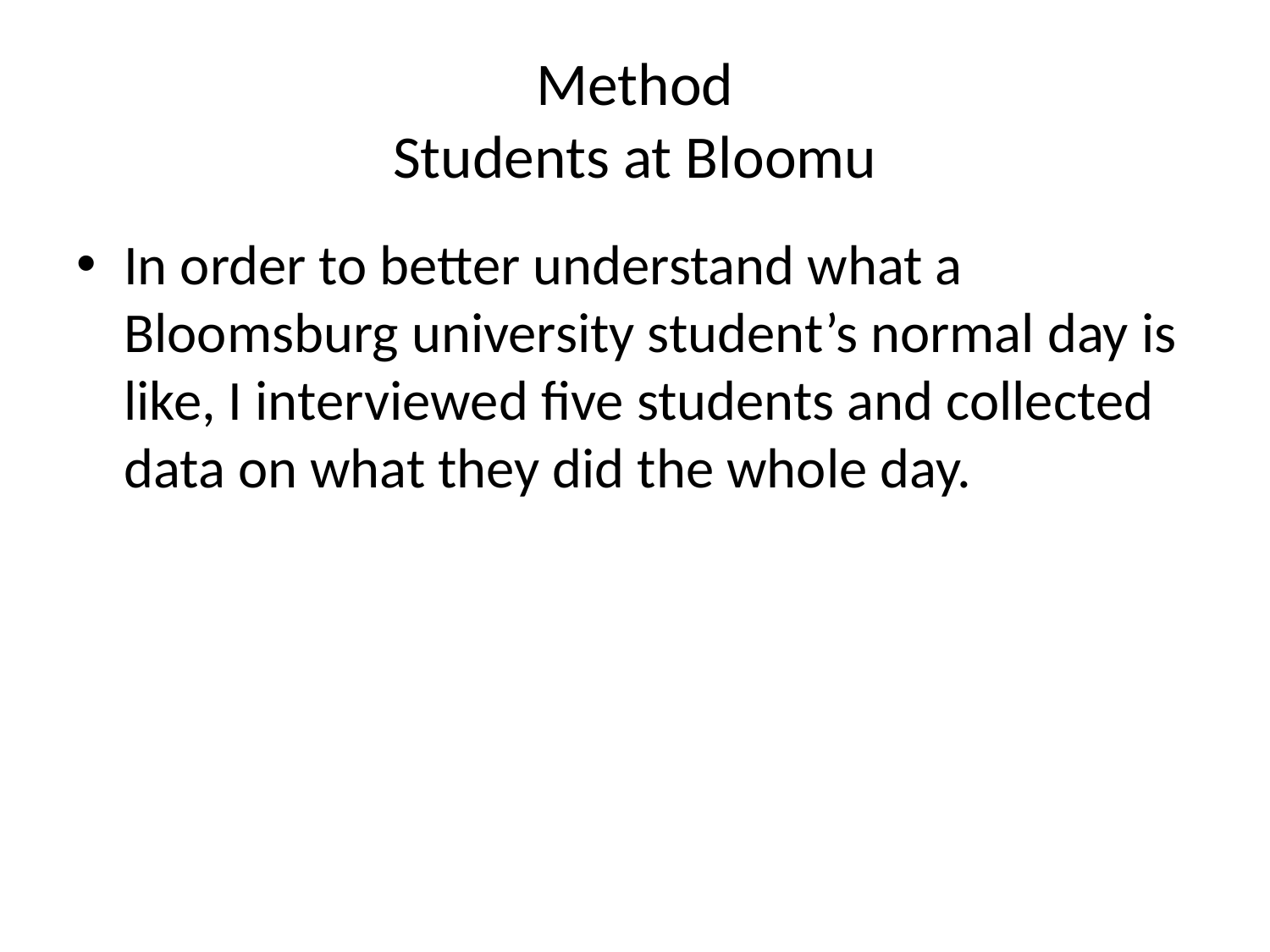

# Method Students at Bloomu
In order to better understand what a Bloomsburg university student’s normal day is like, I interviewed five students and collected data on what they did the whole day.